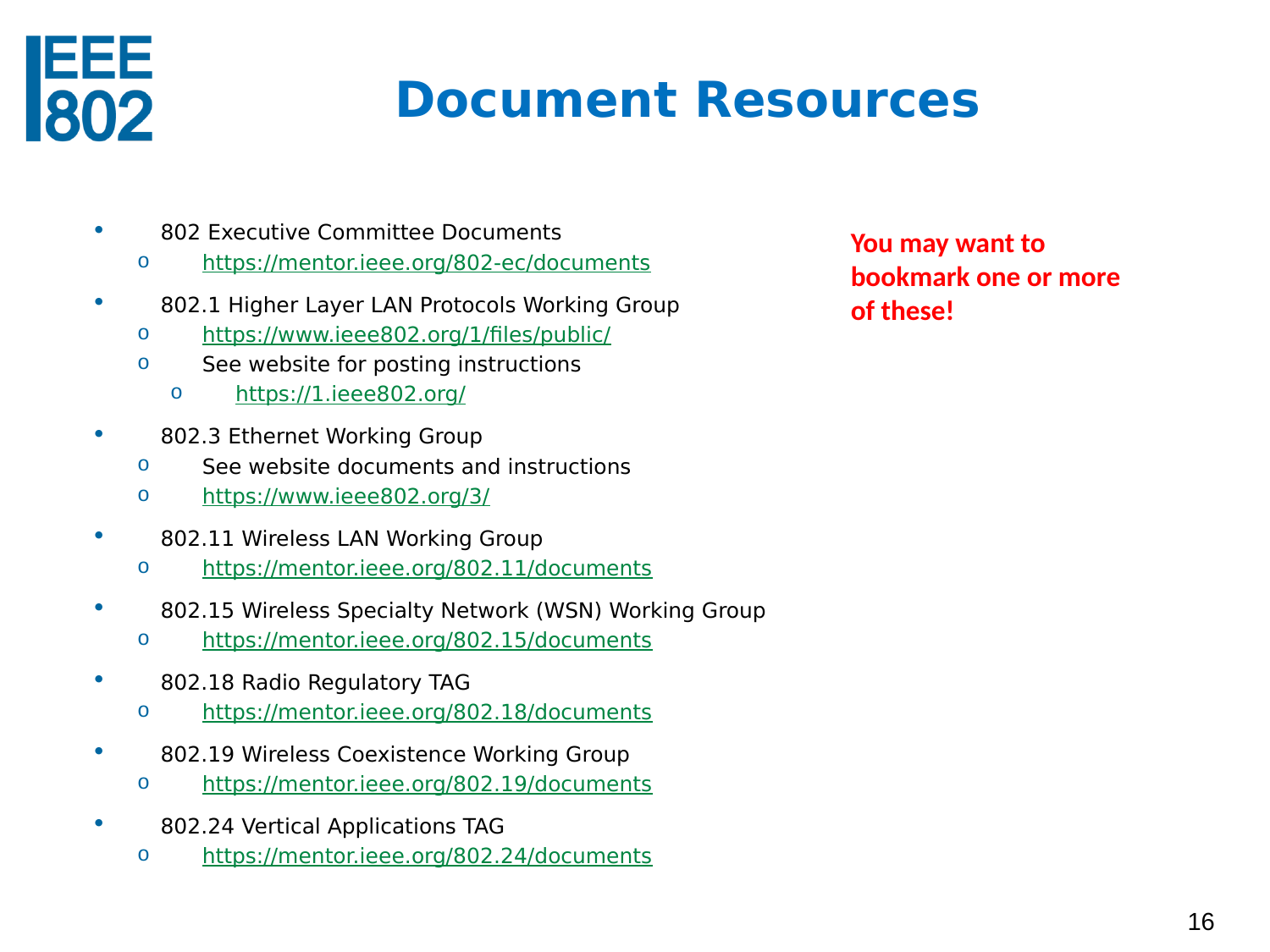

# Document Resources
You may want to bookmark one or more of these!

802 Executive Committee Documents
https://mentor.ieee.org/802-ec/documents
802.1 Higher Layer LAN Protocols Working Group
https://www.ieee802.org/1/files/public/
See website for posting instructions
https://1.ieee802.org/
802.3 Ethernet Working Group
See website documents and instructions
https://www.ieee802.org/3/
802.11 Wireless LAN Working Group
https://mentor.ieee.org/802.11/documents
802.15 Wireless Specialty Network (WSN) Working Group
https://mentor.ieee.org/802.15/documents
802.18 Radio Regulatory TAG
https://mentor.ieee.org/802.18/documents
802.19 Wireless Coexistence Working Group
https://mentor.ieee.org/802.19/documents
802.24 Vertical Applications TAG
https://mentor.ieee.org/802.24/documents

16